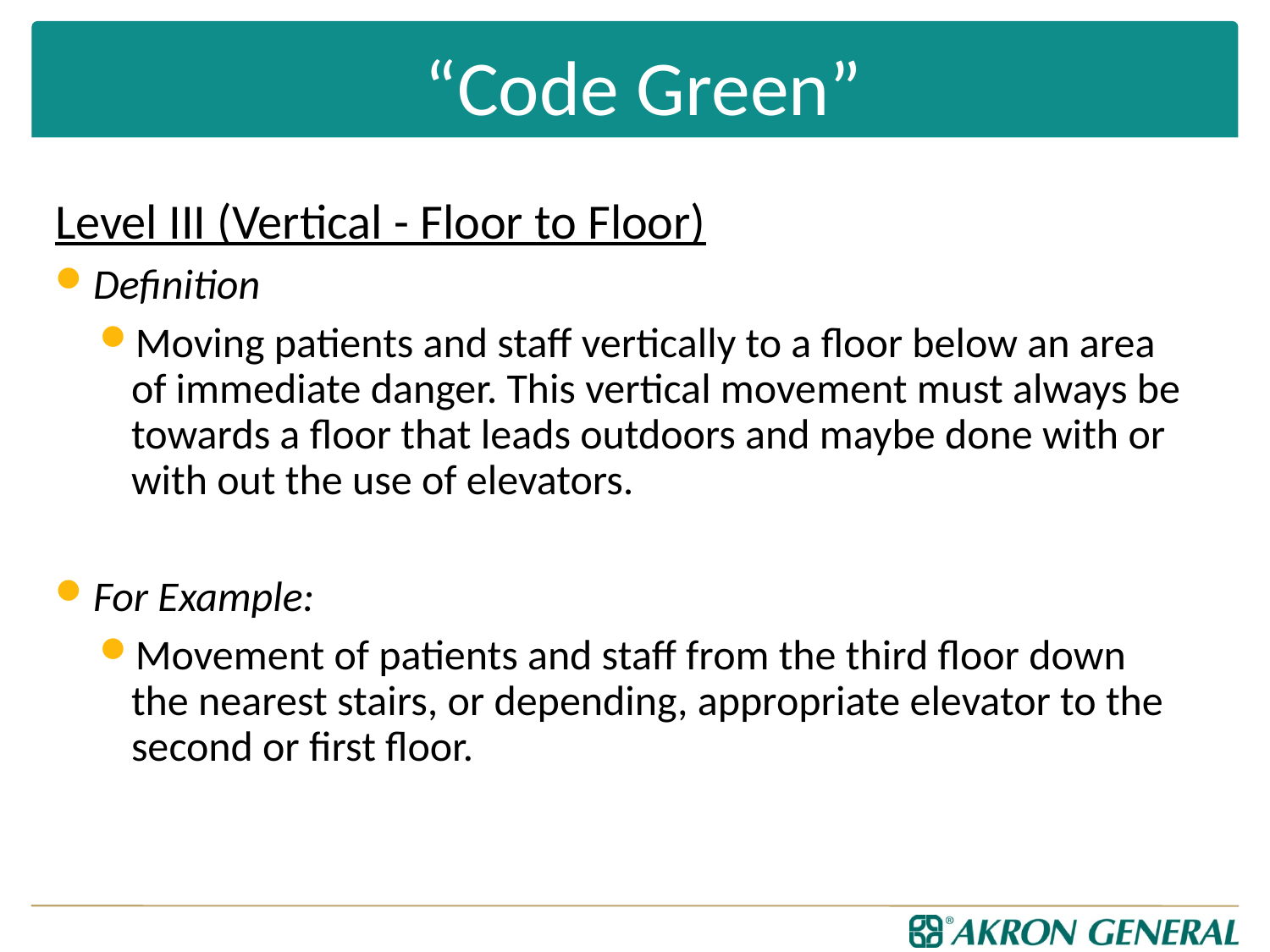

# “Code Green”
Level III (Vertical - Floor to Floor)
Definition
Moving patients and staff vertically to a floor below an area of immediate danger. This vertical movement must always be towards a floor that leads outdoors and maybe done with or with out the use of elevators.

For Example:
Movement of patients and staff from the third floor down the nearest stairs, or depending, appropriate elevator to the second or first floor.